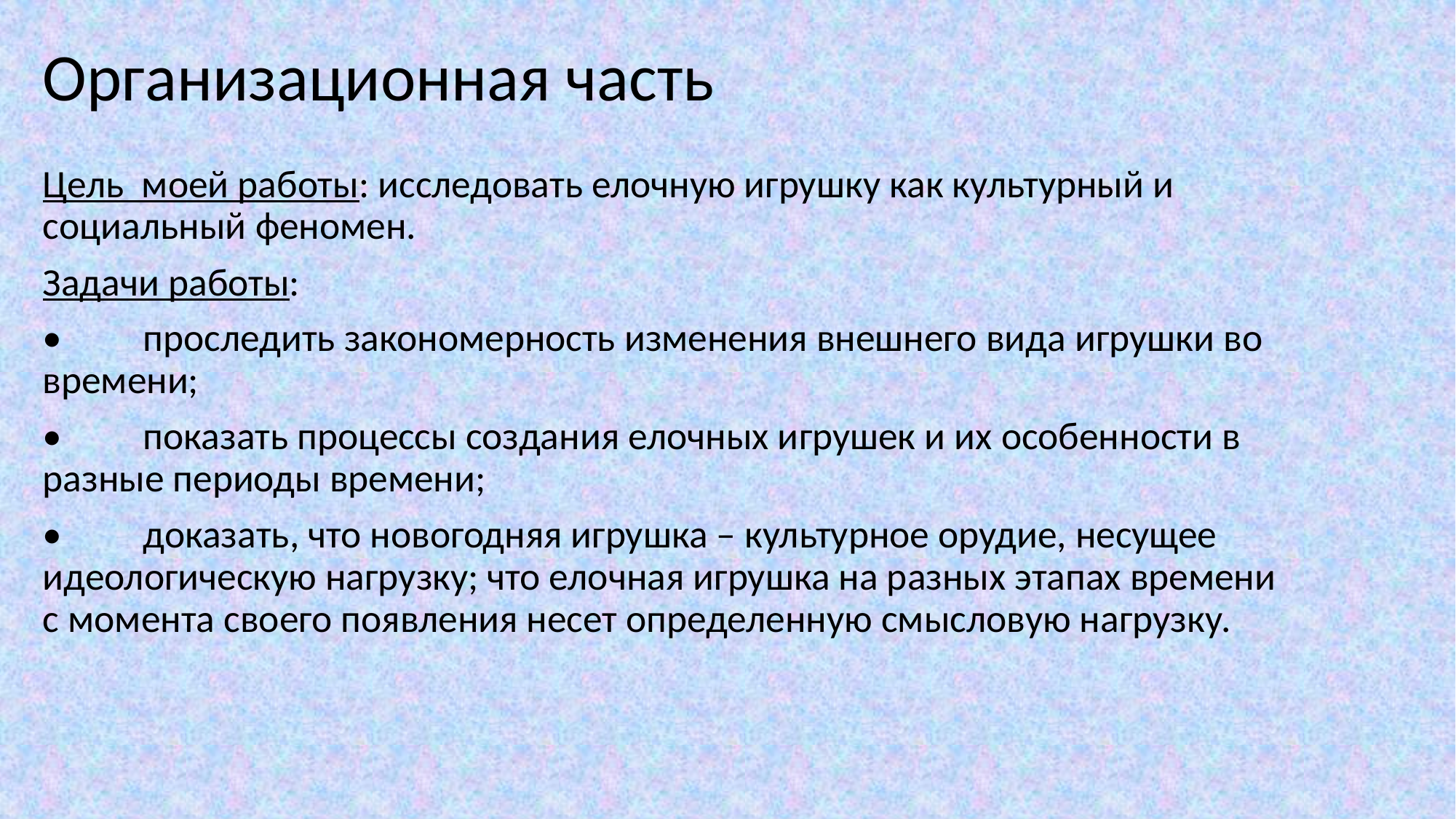

# Организационная часть
Цель  моей работы: исследовать елочную игрушку как культурный и социальный феномен.
Задачи работы:
•	проследить закономерность изменения внешнего вида игрушки во времени;
•	показать процессы создания елочных игрушек и их особенности в разные периоды времени;
•	доказать, что новогодняя игрушка – культурное орудие, несущее идеологическую нагрузку; что елочная игрушка на разных этапах времени с момента своего появления несет определенную смысловую нагрузку.